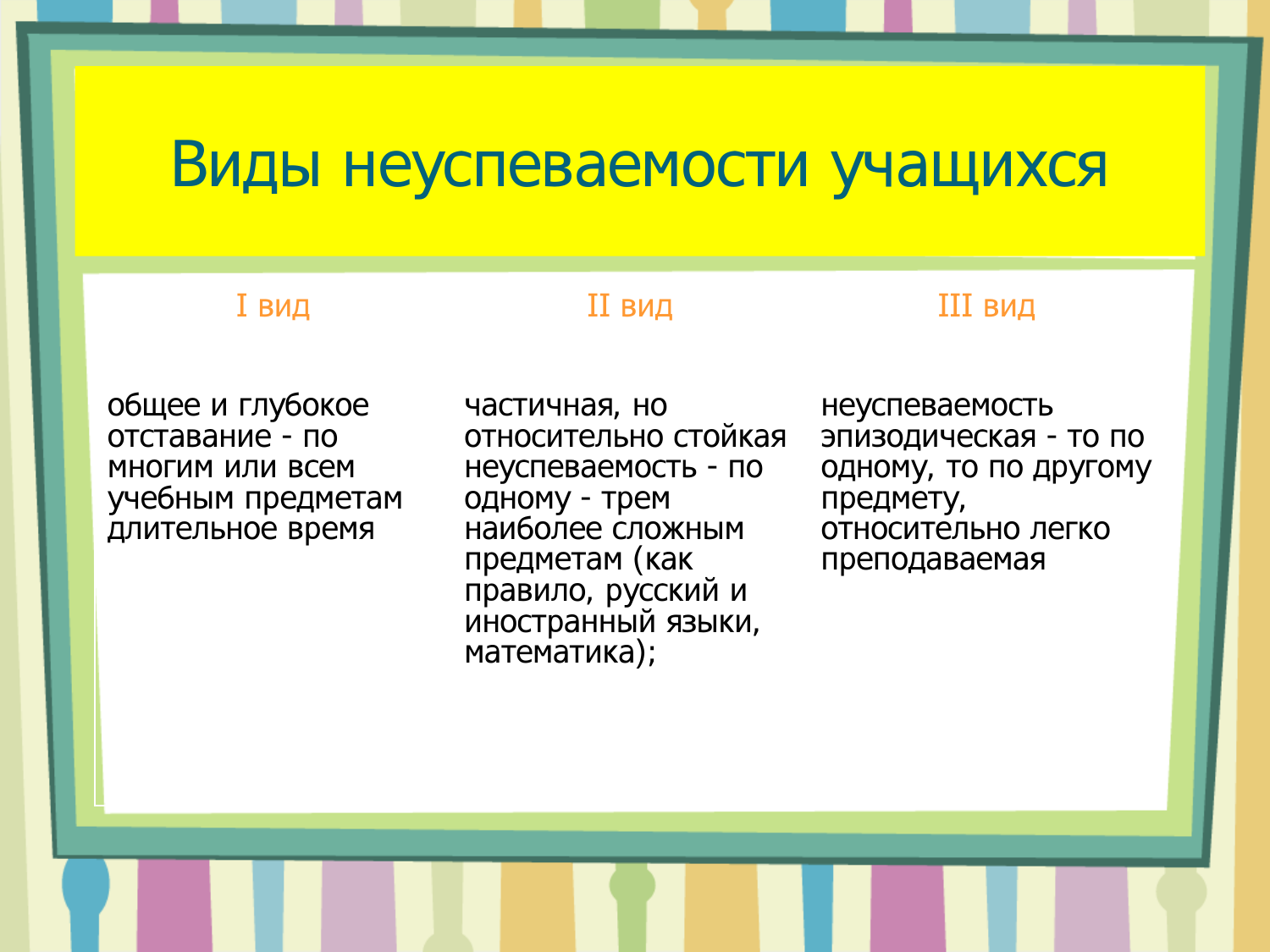

# Виды неуспеваемости учащихся
| I вид | II вид | III вид |
| --- | --- | --- |
| общее и глубокое отставание - по многим или всем учебным предметам длительное время | частичная, но относительно стойкая неуспеваемость - по одному - трем наиболее сложным предметам (как правило, русский и иностранный языки, математика); | неуспеваемость эпизодическая - то по одному, то по другому предмету, относительно легко преподаваемая |